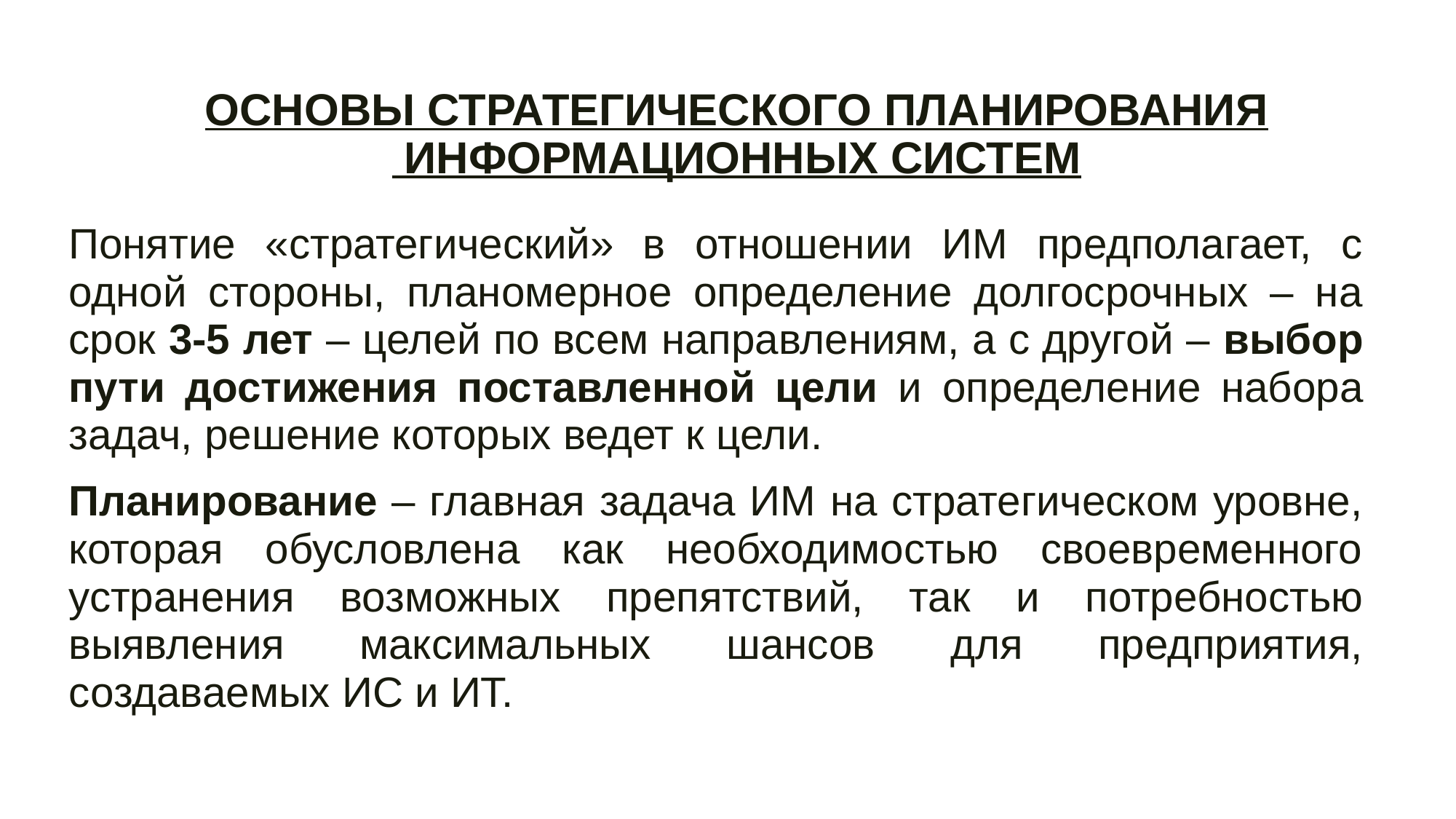

# ОСНОВЫ СТРАТЕГИЧЕСКОГО ПЛАНИРОВАНИЯ ИНФОРМАЦИОННЫХ СИСТЕМ
Понятие «стратегический» в отношении ИМ предполагает, с одной стороны, планомерное определение долгосрочных – на срок 3-5 лет – целей по всем направлениям, а с другой – выбор пути достижения поставленной цели и определение набора задач, решение которых ведет к цели.
Планирование – главная задача ИМ на стратегическом уровне, которая обусловлена как необходимостью своевременного устранения возможных препятствий, так и потребностью выявления максимальных шансов для предприятия, создаваемых ИС и ИТ.